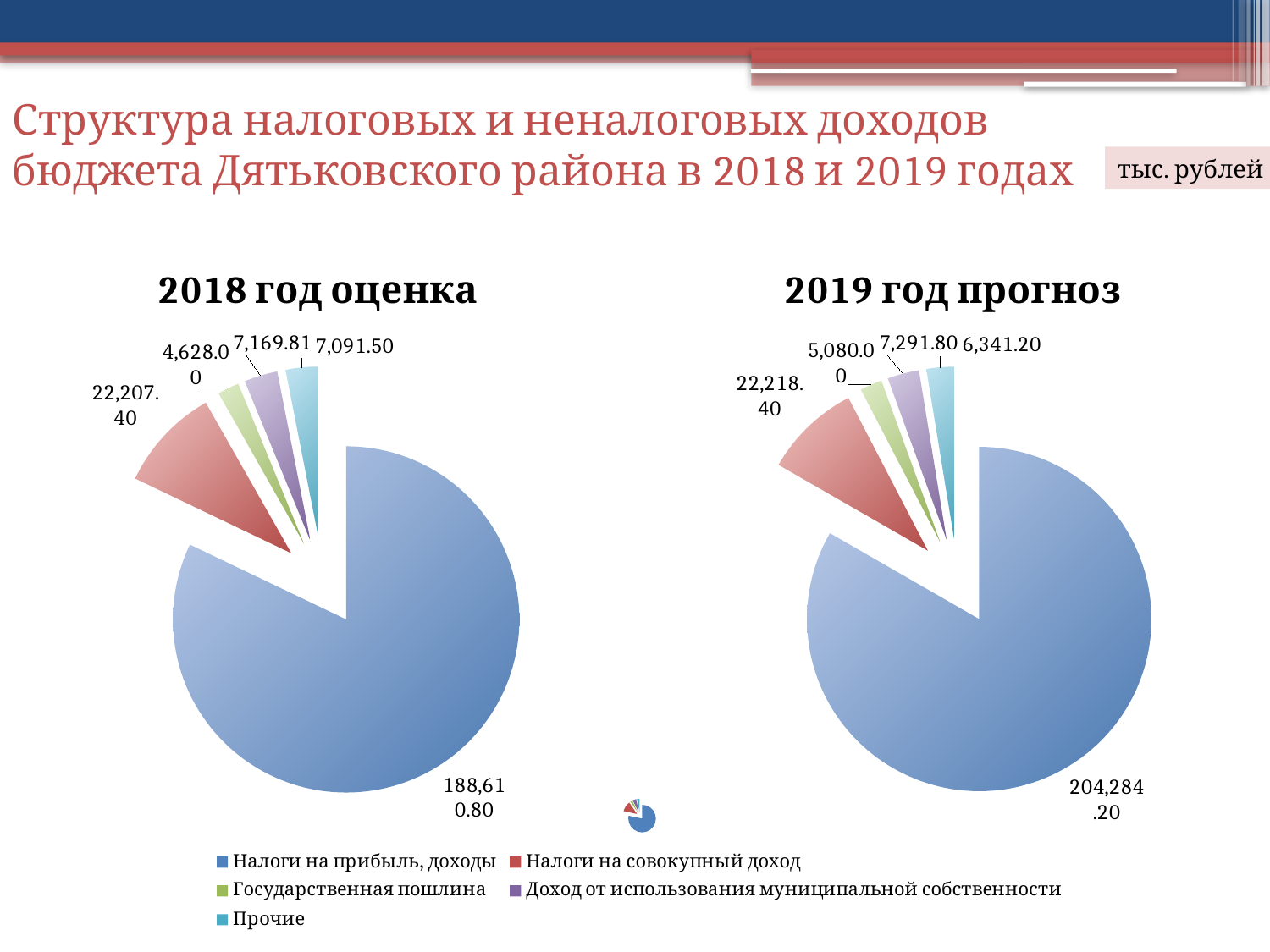

# Структура налоговых и неналоговых доходов бюджета Дятьковского района в 2018 и 2019 годах
тыс. рублей

### Chart:

| Category | 2018 год оценка |
|---|---|
| Налоги на прибыль, доходы | 188610.8 |
| Налоги на совокупный доход | 22207.4 |
| Государственная пошлина | 4628.0 |
| Доход от использования муниципальной собственности | 7169.81 |
| Прочие | 7091.5 |

### Chart:

| Category | 2019 год прогноз |
|---|---|
| Налоги на прибыль, доходы | 204284.2 |
| Налоги на совокупный доход | 22218.4 |
| Государственная пошлина | 5080.0 |
| Доход от использования муниципальной собственности | 7291.8 |
| Прочие | 6341.2 |

### Chart

| Category | 2017 год |
|---|---|
| Налоги на прибыль, доходы | 159978.6 |
| Налоги на совокупный доход | 24601.7 |
| Государственная пошлина | 4687.0 |
| Доход от использования муниципальной собственности | 8625.0 |
| Прочие | 6361.499999999971 |